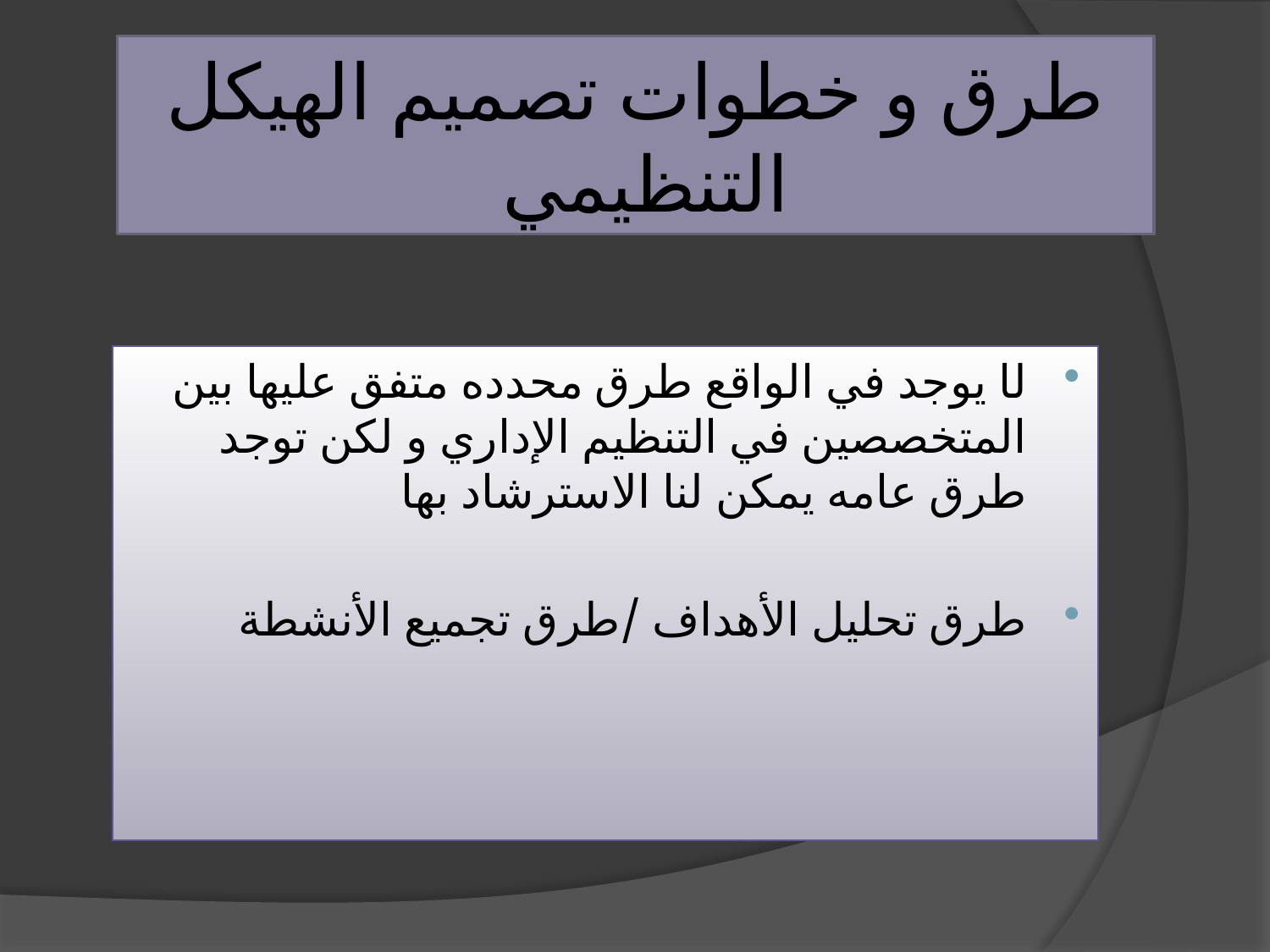

# طرق و خطوات تصميم الهيكل التنظيمي
لا يوجد في الواقع طرق محدده متفق عليها بين المتخصصين في التنظيم الإداري و لكن توجد طرق عامه يمكن لنا الاسترشاد بها

طرق تحليل الأهداف /طرق تجميع الأنشطة